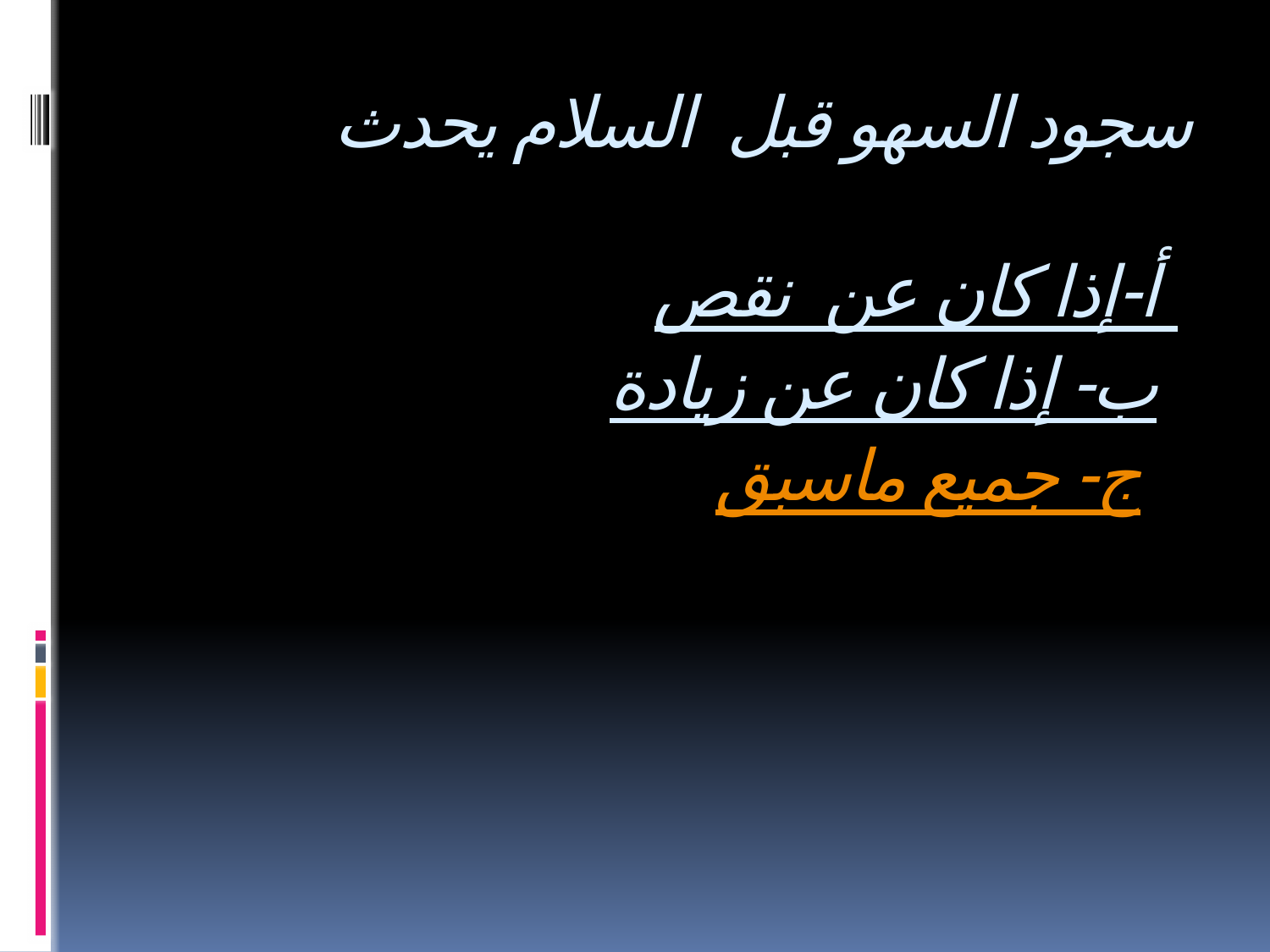

# سجود السهو قبل  السلام يحدث أ-إذا كان عن نقص ب- إذا كان عن زيادة ج- جميع ماسبق